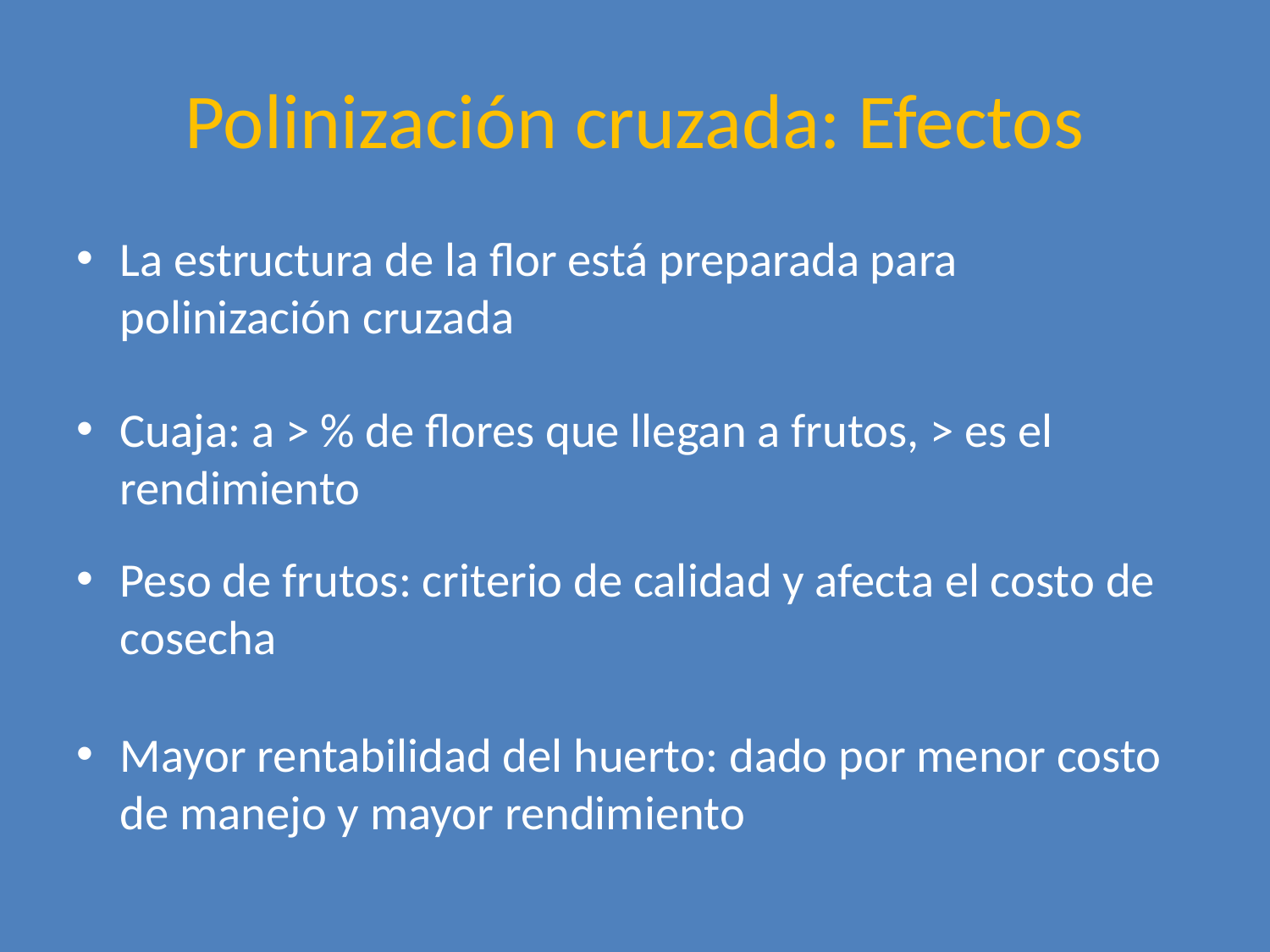

# Polinización cruzada: Efectos
La estructura de la flor está preparada para polinización cruzada

Cuaja: a > % de flores que llegan a frutos, > es el rendimiento

Peso de frutos: criterio de calidad y afecta el costo de cosecha

Mayor rentabilidad del huerto: dado por menor costo de manejo y mayor rendimiento